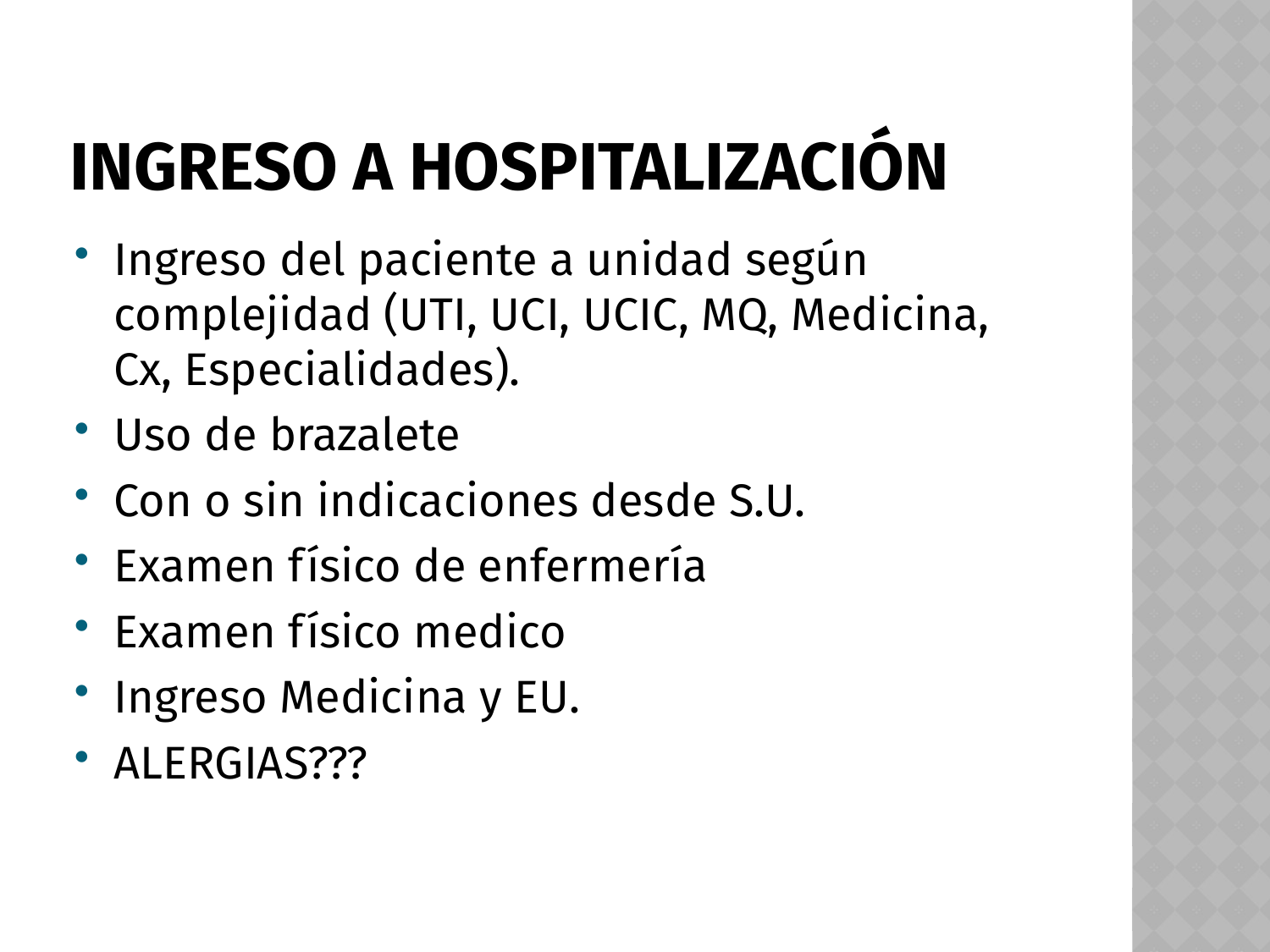

# Ingreso a Hospitalización
Ingreso del paciente a unidad según complejidad (UTI, UCI, UCIC, MQ, Medicina, Cx, Especialidades).
Uso de brazalete
Con o sin indicaciones desde S.U.
Examen físico de enfermería
Examen físico medico
Ingreso Medicina y EU.
ALERGIAS???